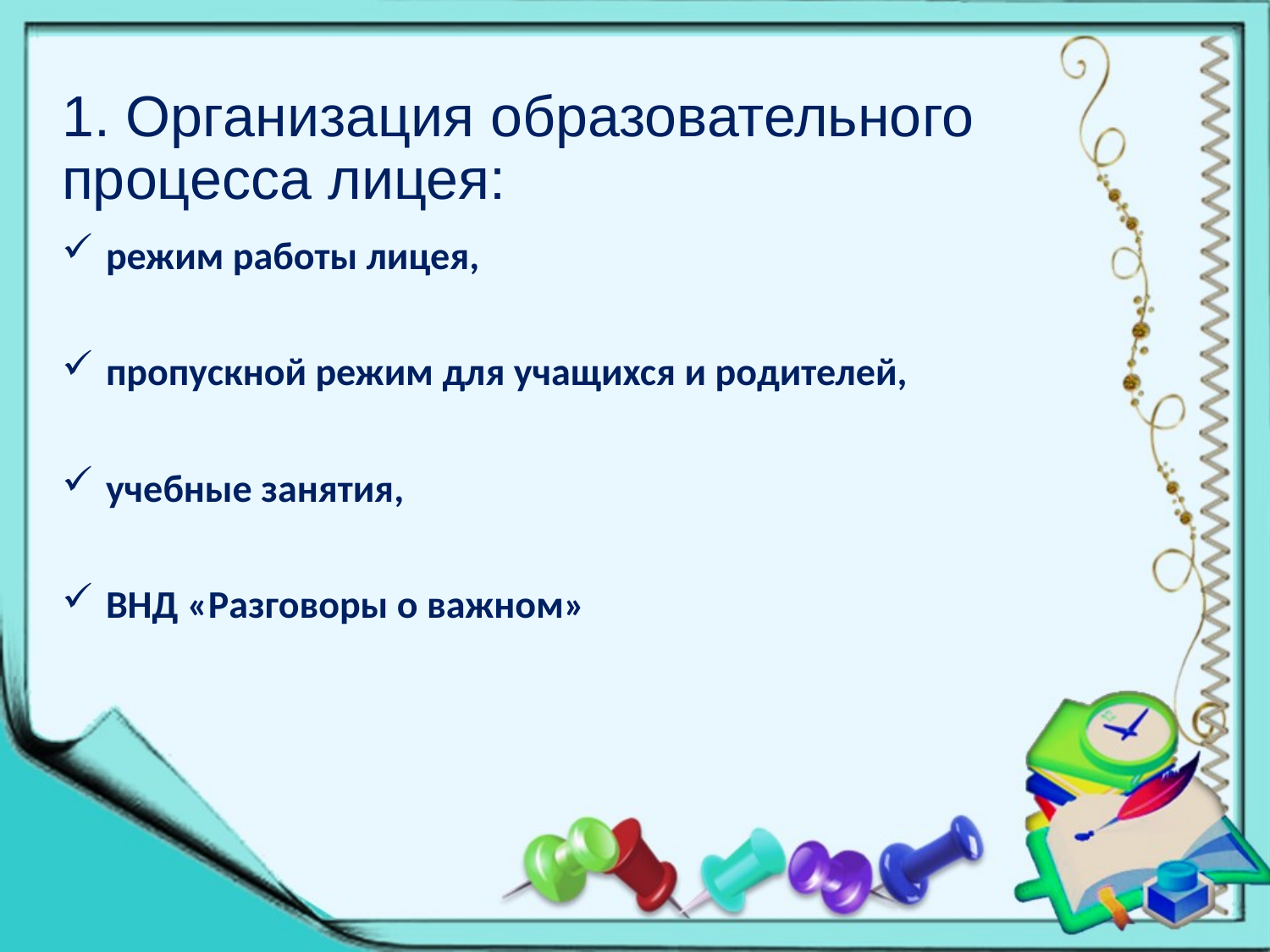

# 1. Организация образовательного процесса лицея:
режим работы лицея,

пропускной режим для учащихся и родителей,

учебные занятия,

ВНД «Разговоры о важном»